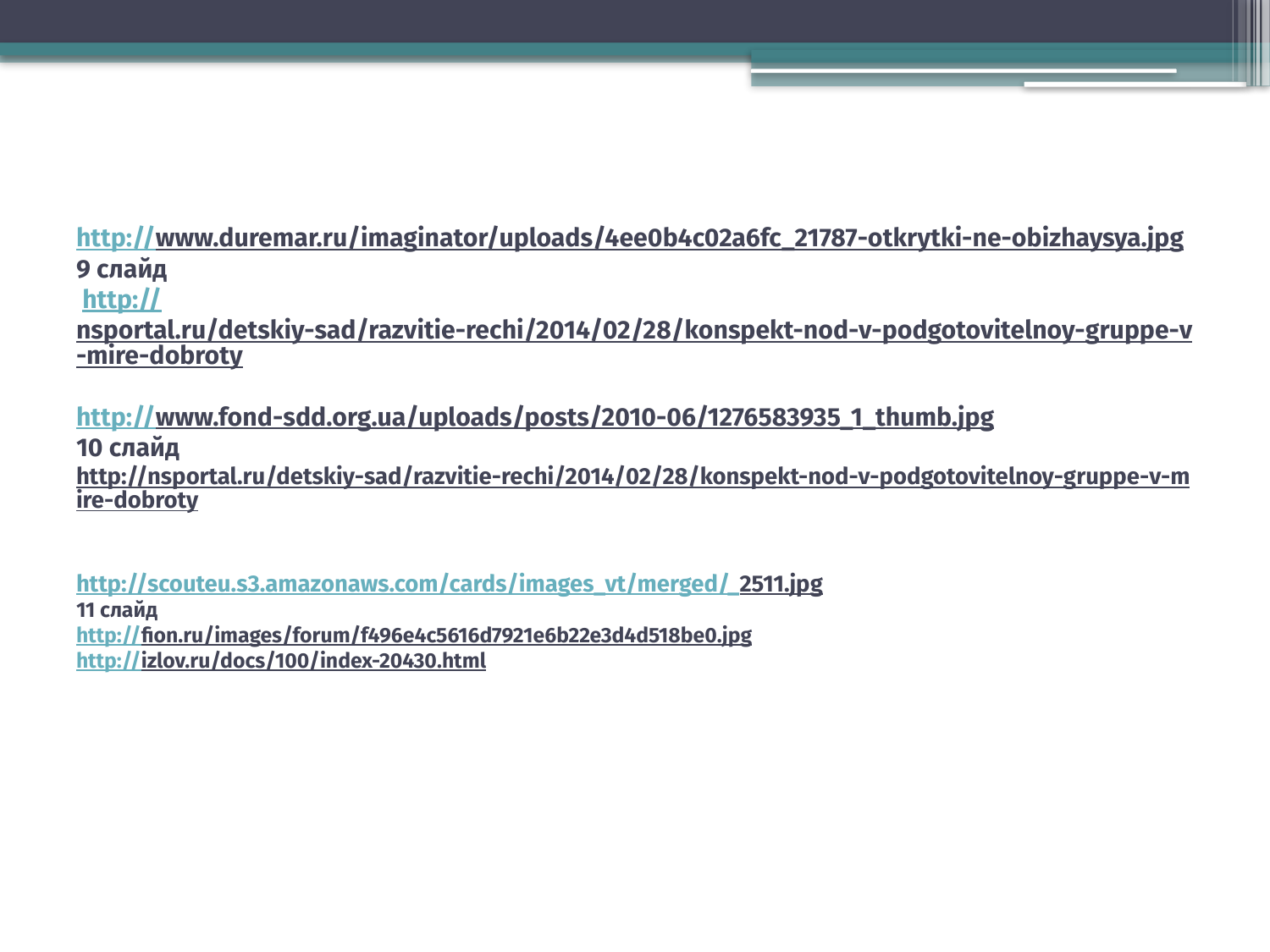

# http://www.duremar.ru/imaginator/uploads/4ee0b4c02a6fc_21787-otkrytki-ne-obizhaysya.jpg 9 слайд http://nsportal.ru/detskiy-sad/razvitie-rechi/2014/02/28/konspekt-nod-v-podgotovitelnoy-gruppe-v-mire-dobroty http://www.fond-sdd.org.ua/uploads/posts/2010-06/1276583935_1_thumb.jpg 10 слайд http://nsportal.ru/detskiy-sad/razvitie-rechi/2014/02/28/konspekt-nod-v-podgotovitelnoy-gruppe-v-mire-dobroty http://scouteu.s3.amazonaws.com/cards/images_vt/merged/_2511.jpg 11 слайд http://fion.ru/images/forum/f496e4c5616d7921e6b22e3d4d518be0.jpg http://izlov.ru/docs/100/index-20430.html